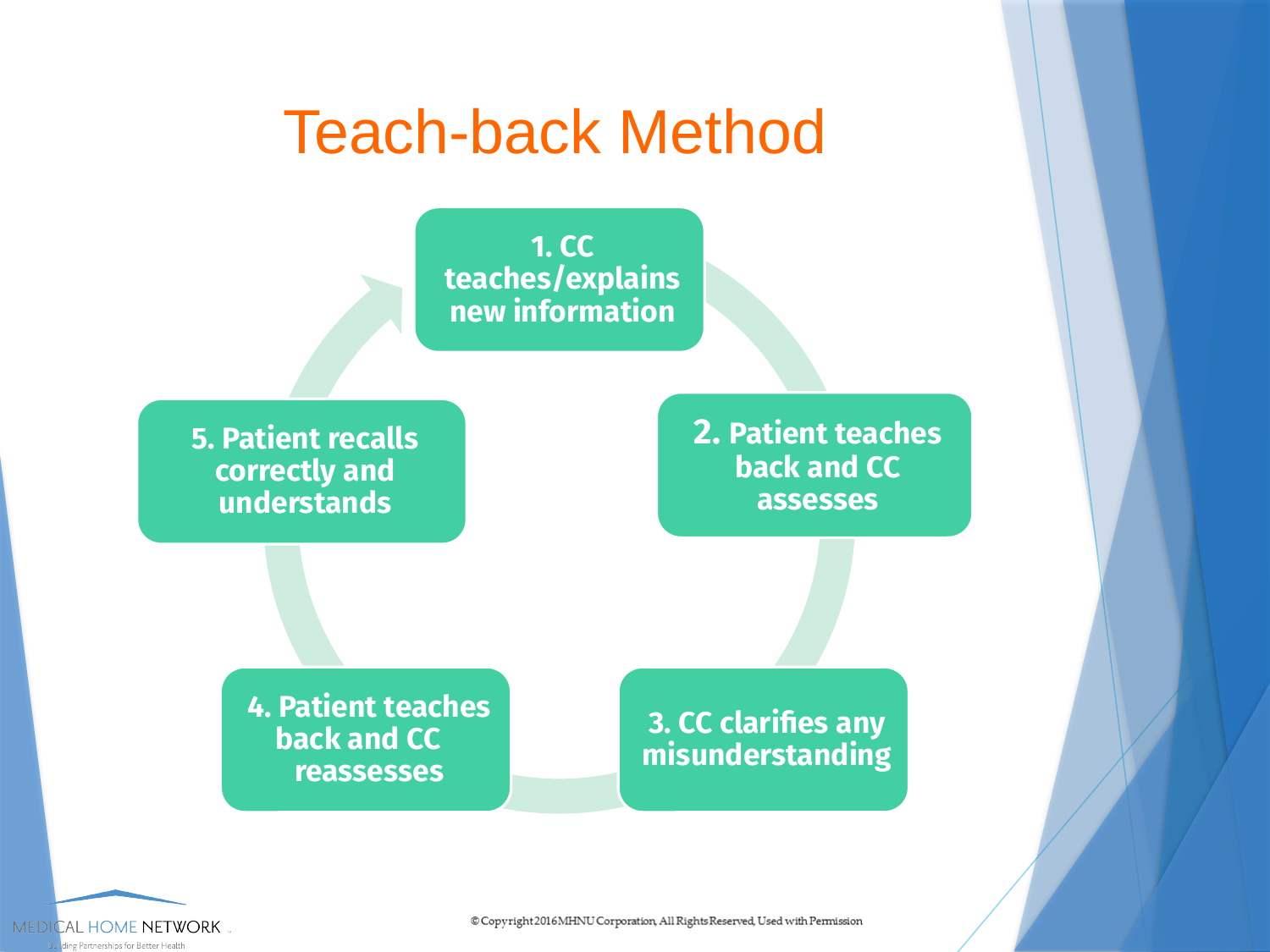

# Teach-back Method
1. CC teaches/explains new information
2. Patient teaches back and CC assesses
3. CC clarifies any misunderstanding
4. Patient teaches back and CC    reassesses
5. Patient recalls correctly and understands